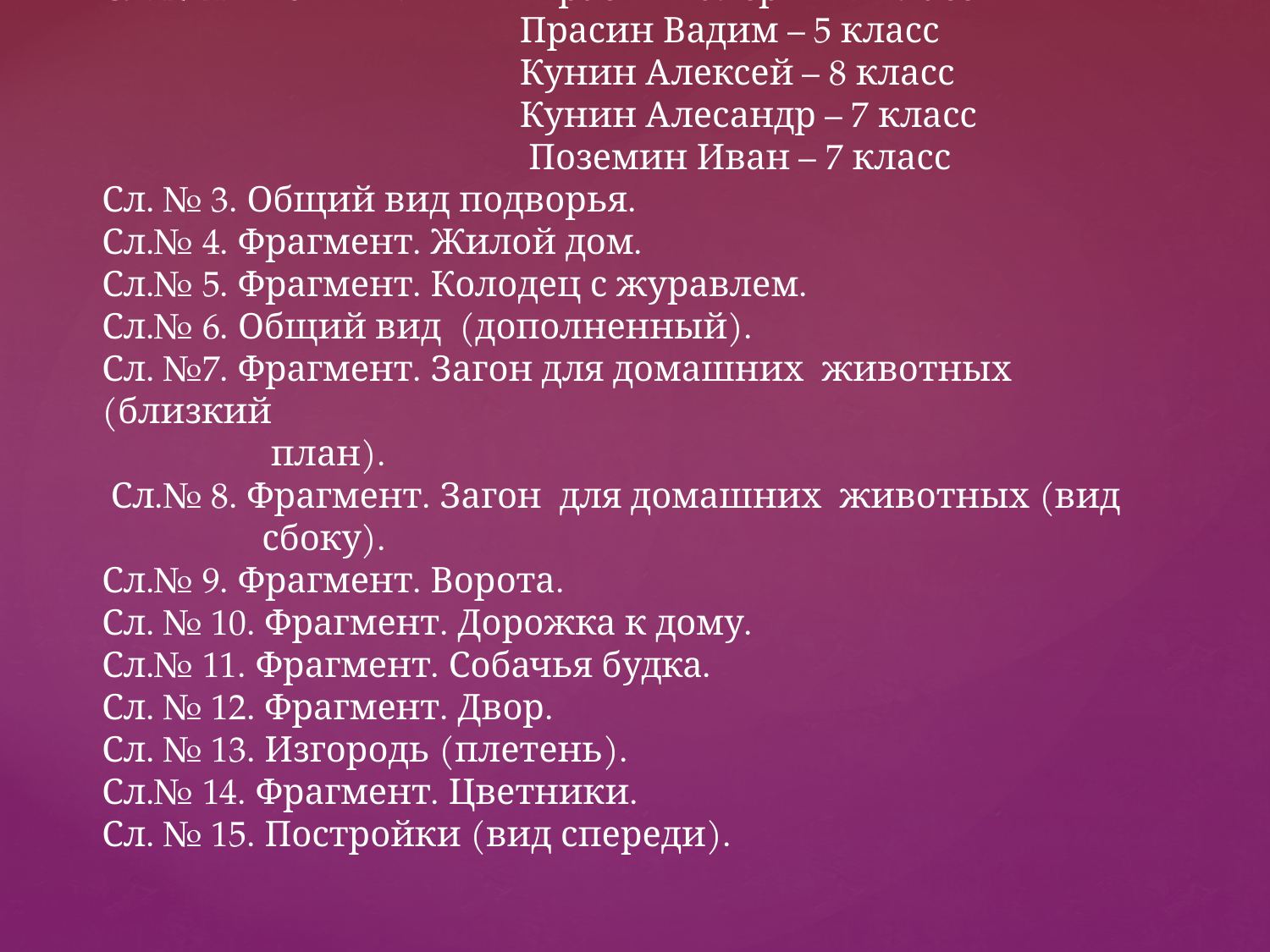

# Сл. №2. Ученики:              Прасин Валерий- 7 класс Прасин Вадим – 5 класс Кунин Алексей – 8 класс Кунин Алесандр – 7 класс Поземин Иван – 7 класс Сл. № 3. Общий вид подворья. Сл.№ 4. Фрагмент. Жилой дом. Сл.№ 5. Фрагмент. Колодец с журавлем. Сл.№ 6. Общий вид  (дополненный). Сл. №7. Фрагмент. Загон для домашних  животных  (близкий план). Сл.№ 8. Фрагмент. Загон  для домашних  животных (вид сбоку). Сл.№ 9. Фрагмент. Ворота. Сл. № 10. Фрагмент. Дорожка к дому. Сл.№ 11. Фрагмент. Собачья будка. Сл. № 12. Фрагмент. Двор. Сл. № 13. Изгородь (плетень). Сл.№ 14. Фрагмент. Цветники. Сл. № 15. Постройки (вид спереди).